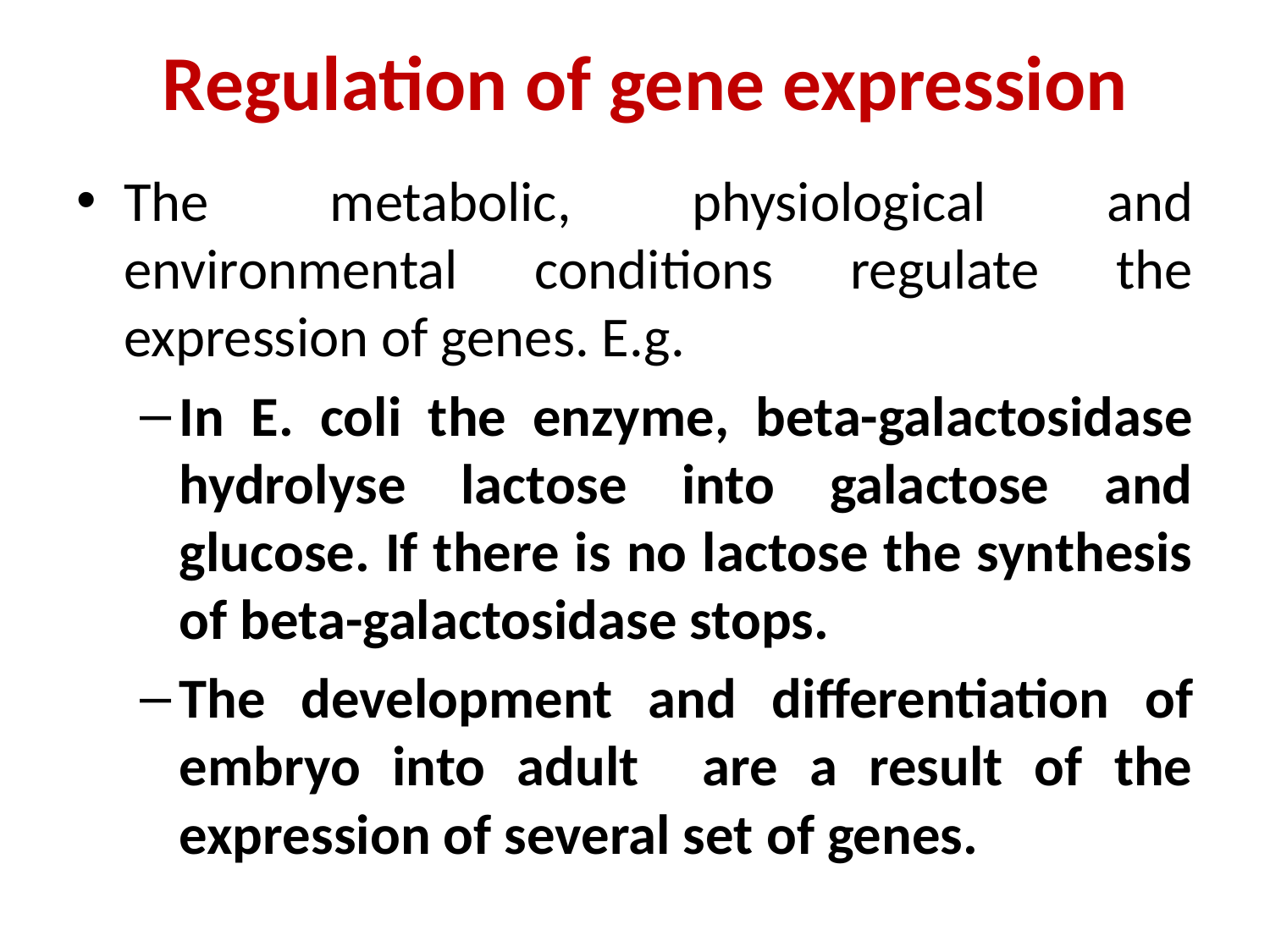

# Regulation of gene expression
The metabolic, physiological and environmental conditions regulate the expression of genes. E.g.
In E. coli the enzyme, beta-galactosidase hydrolyse lactose into galactose and glucose. If there is no lactose the synthesis of beta-galactosidase stops.
The development and differentiation of embryo into adult  are a result of the expression of several set of genes.